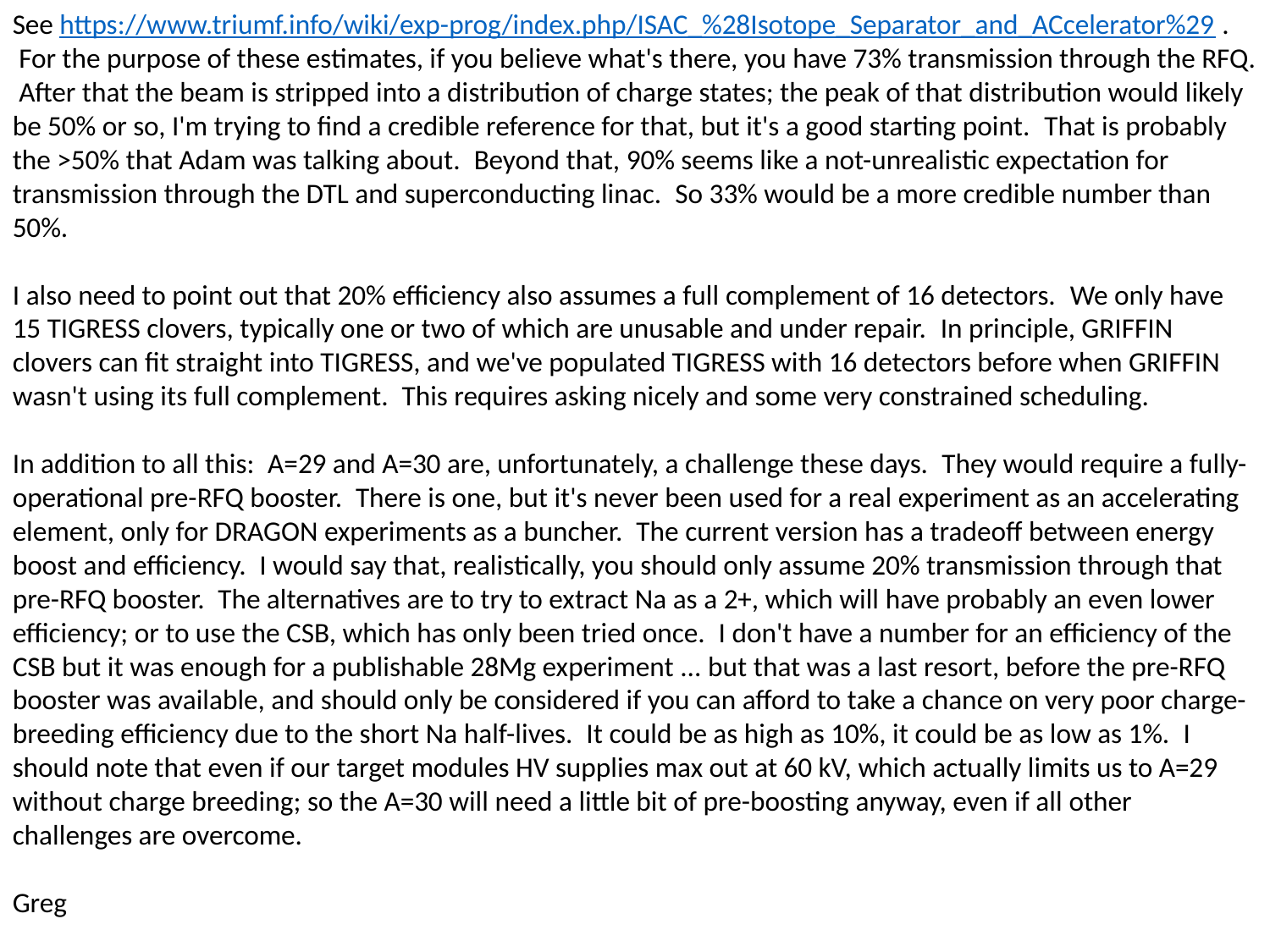

See https://www.triumf.info/wiki/exp-prog/index.php/ISAC_%28Isotope_Separator_and_ACcelerator%29 .  For the purpose of these estimates, if you believe what's there, you have 73% transmission through the RFQ.  After that the beam is stripped into a distribution of charge states; the peak of that distribution would likely be 50% or so, I'm trying to find a credible reference for that, but it's a good starting point.  That is probably the >50% that Adam was talking about.  Beyond that, 90% seems like a not-unrealistic expectation for transmission through the DTL and superconducting linac.  So 33% would be a more credible number than 50%.

I also need to point out that 20% efficiency also assumes a full complement of 16 detectors.  We only have 15 TIGRESS clovers, typically one or two of which are unusable and under repair.  In principle, GRIFFIN clovers can fit straight into TIGRESS, and we've populated TIGRESS with 16 detectors before when GRIFFIN wasn't using its full complement.  This requires asking nicely and some very constrained scheduling.

In addition to all this:  A=29 and A=30 are, unfortunately, a challenge these days.  They would require a fully-operational pre-RFQ booster.  There is one, but it's never been used for a real experiment as an accelerating element, only for DRAGON experiments as a buncher.  The current version has a tradeoff between energy boost and efficiency.  I would say that, realistically, you should only assume 20% transmission through that pre-RFQ booster.  The alternatives are to try to extract Na as a 2+, which will have probably an even lower efficiency; or to use the CSB, which has only been tried once.  I don't have a number for an efficiency of the CSB but it was enough for a publishable 28Mg experiment ... but that was a last resort, before the pre-RFQ booster was available, and should only be considered if you can afford to take a chance on very poor charge-breeding efficiency due to the short Na half-lives.  It could be as high as 10%, it could be as low as 1%.  I should note that even if our target modules HV supplies max out at 60 kV, which actually limits us to A=29 without charge breeding; so the A=30 will need a little bit of pre-boosting anyway, even if all other challenges are overcome.

Greg